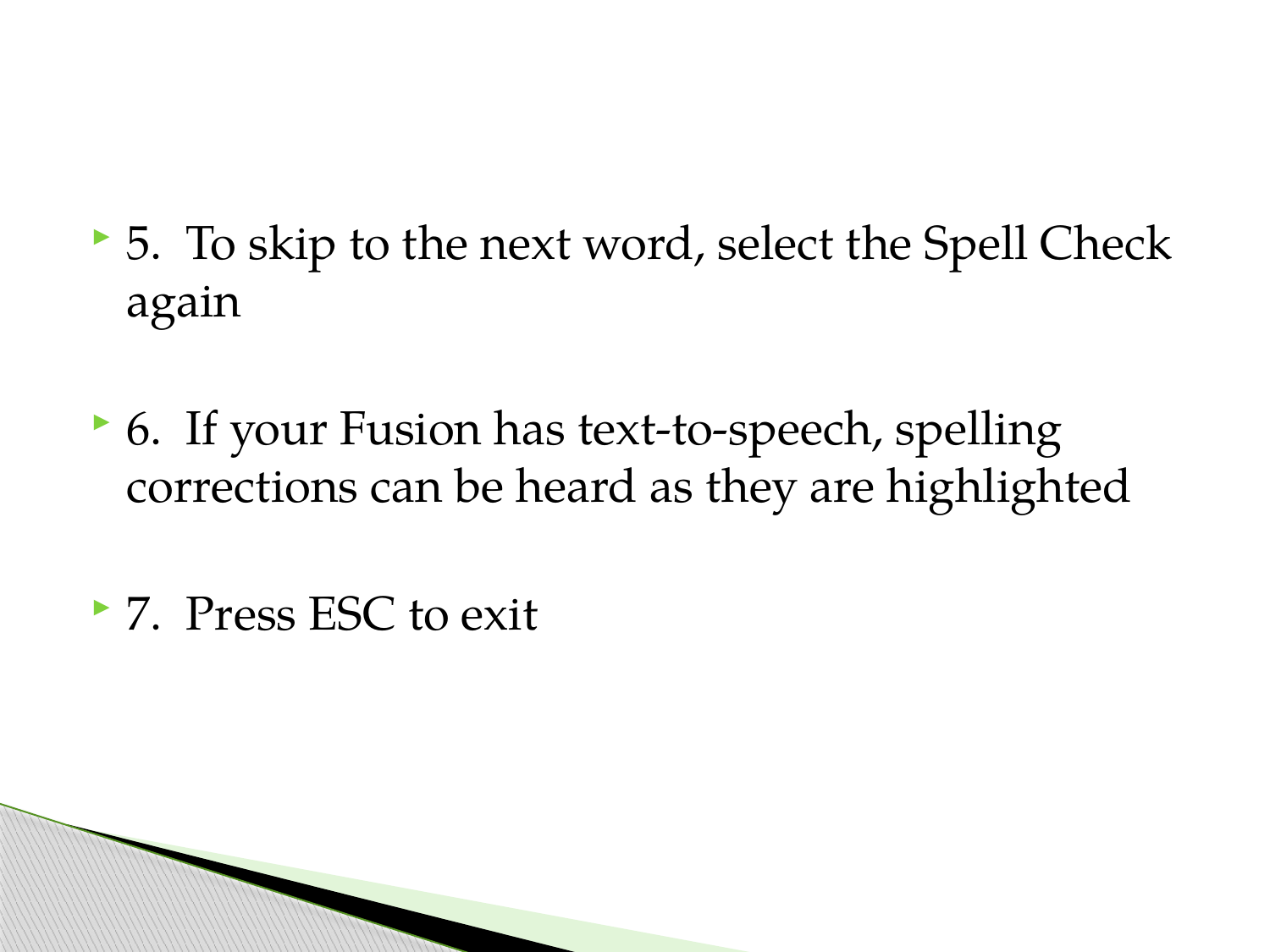

#
5.  To skip to the next word, select the Spell Check again

6.  If your Fusion has text-to-speech, spelling corrections can be heard as they are highlighted

7.  Press ESC to exit